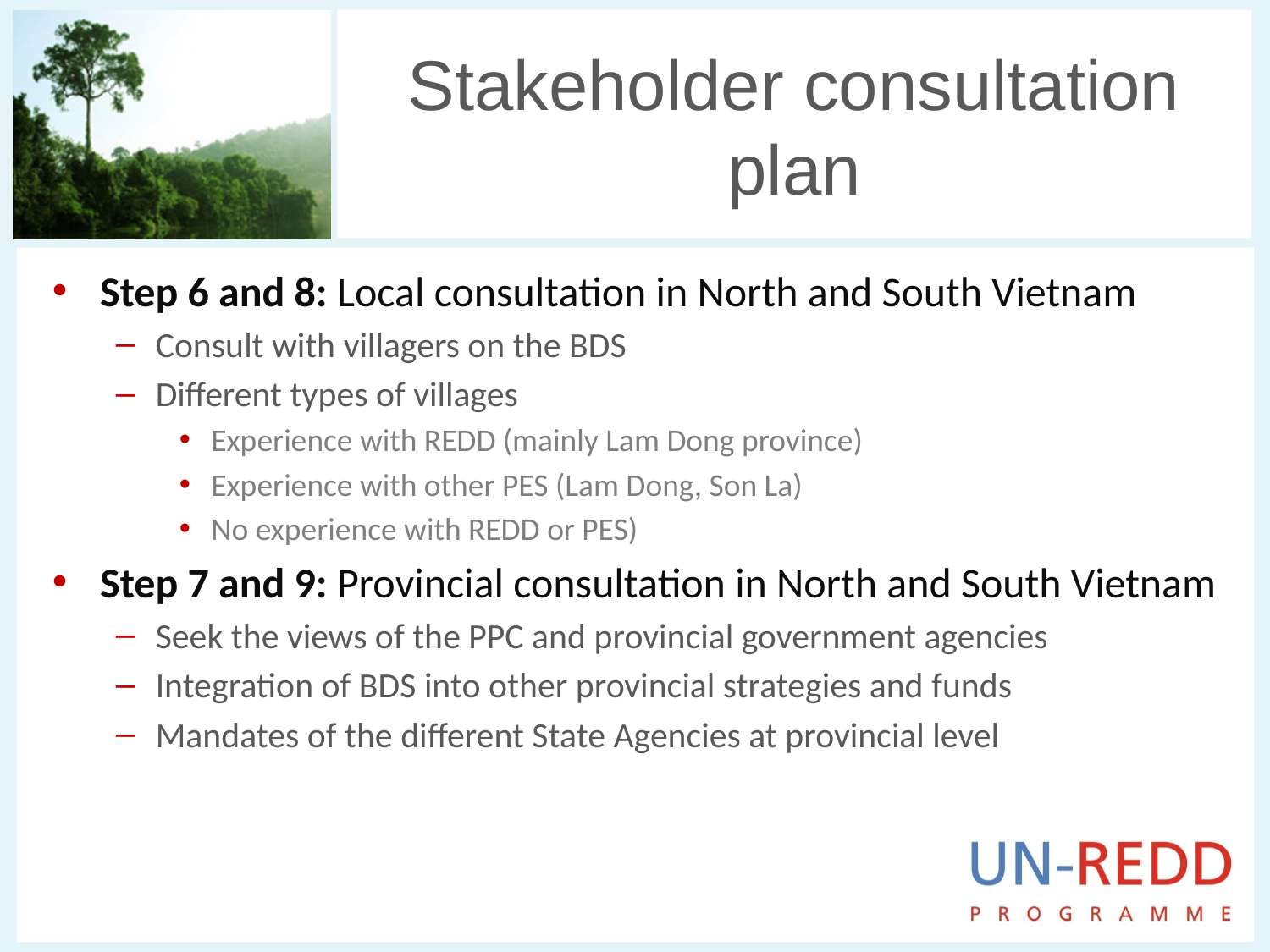

# Stakeholder consultation plan
Step 6 and 8: Local consultation in North and South Vietnam
Consult with villagers on the BDS
Different types of villages
Experience with REDD (mainly Lam Dong province)
Experience with other PES (Lam Dong, Son La)
No experience with REDD or PES)
Step 7 and 9: Provincial consultation in North and South Vietnam
Seek the views of the PPC and provincial government agencies
Integration of BDS into other provincial strategies and funds
Mandates of the different State Agencies at provincial level